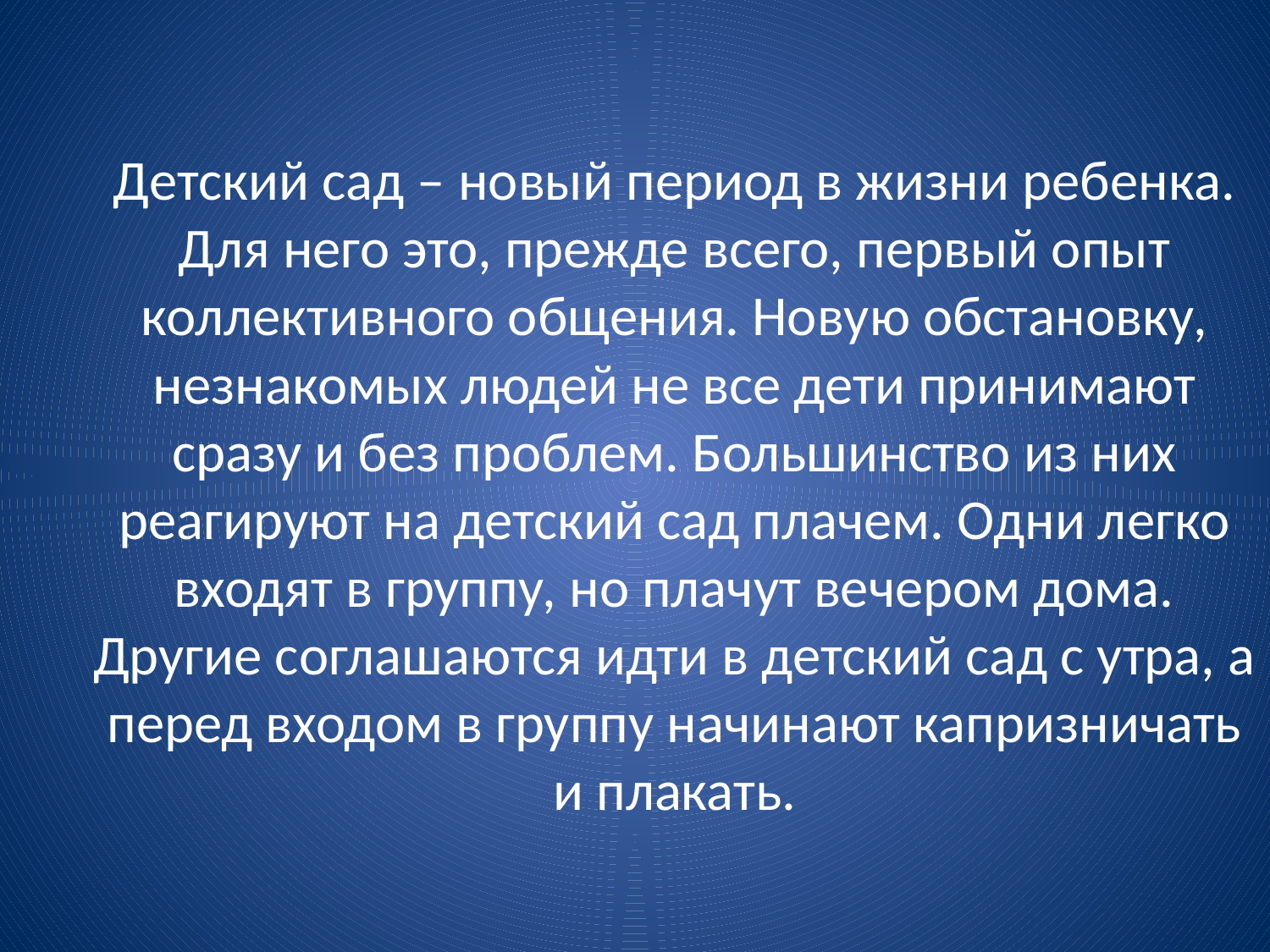

Детский сад – новый период в жизни ребенка. Для него это, прежде всего, первый опыт коллективного общения. Новую обстановку, незнакомых людей не все дети принимают сразу и без проблем. Большинство из них реагируют на детский сад плачем. Одни легко входят в группу, но плачут вечером дома. Другие соглашаются идти в детский сад с утра, а перед входом в группу начинают капризничать и плакать.